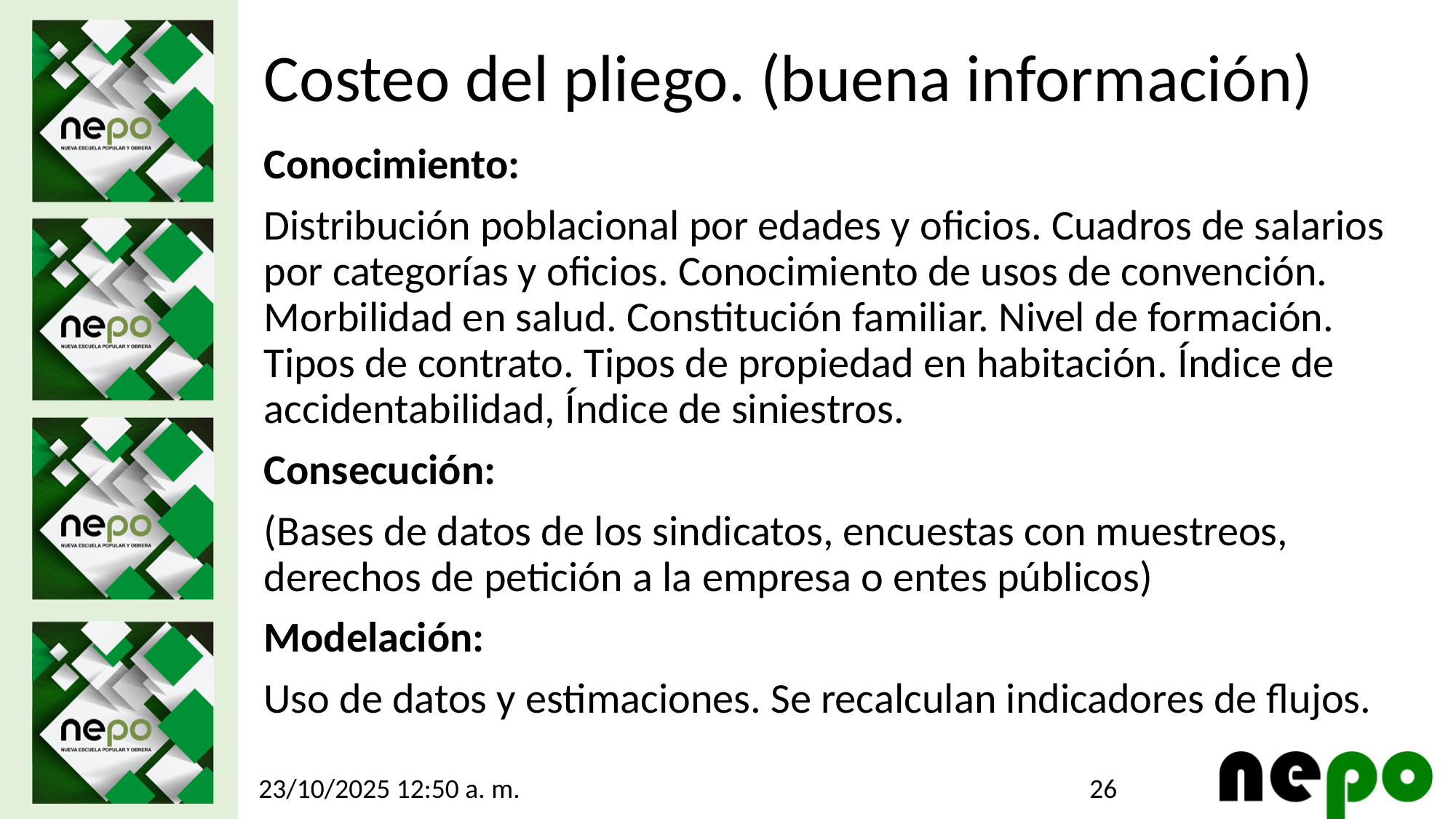

# Costeo del pliego. (buena información)
Conocimiento:
Distribución poblacional por edades y oficios. Cuadros de salarios por categorías y oficios. Conocimiento de usos de convención. Morbilidad en salud. Constitución familiar. Nivel de formación. Tipos de contrato. Tipos de propiedad en habitación. Índice de accidentabilidad, Índice de siniestros.
Consecución:
(Bases de datos de los sindicatos, encuestas con muestreos, derechos de petición a la empresa o entes públicos)
Modelación:
Uso de datos y estimaciones. Se recalculan indicadores de flujos.
26
23/10/2025 12:50 a. m.